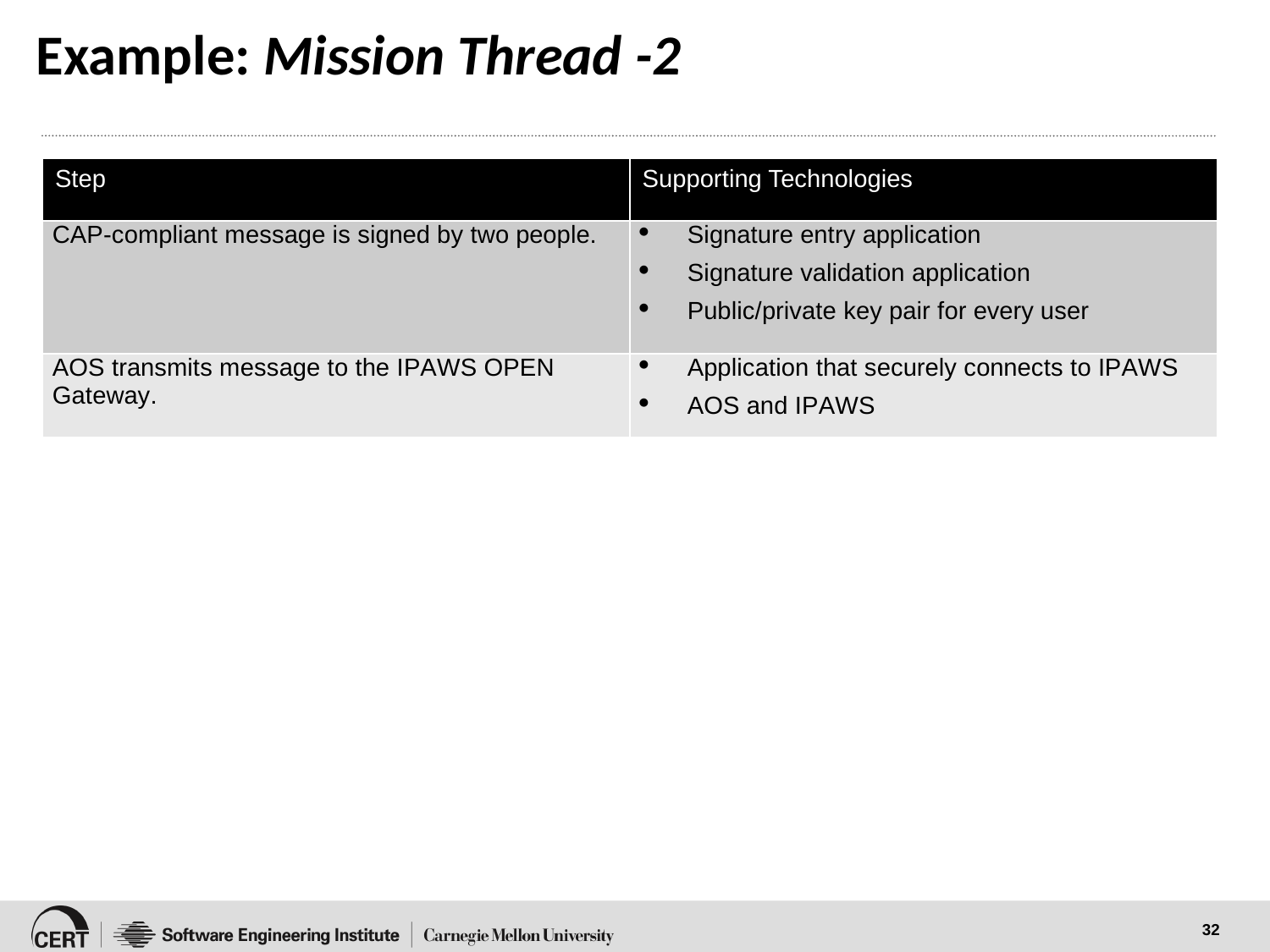

# Example: Mission Thread -2
| Step | Supporting Technologies |
| --- | --- |
| CAP-compliant message is signed by two people. | Signature entry application Signature validation application Public/private key pair for every user |
| AOS transmits message to the IPAWS OPEN Gateway. | Application that securely connects to IPAWS AOS and IPAWS |